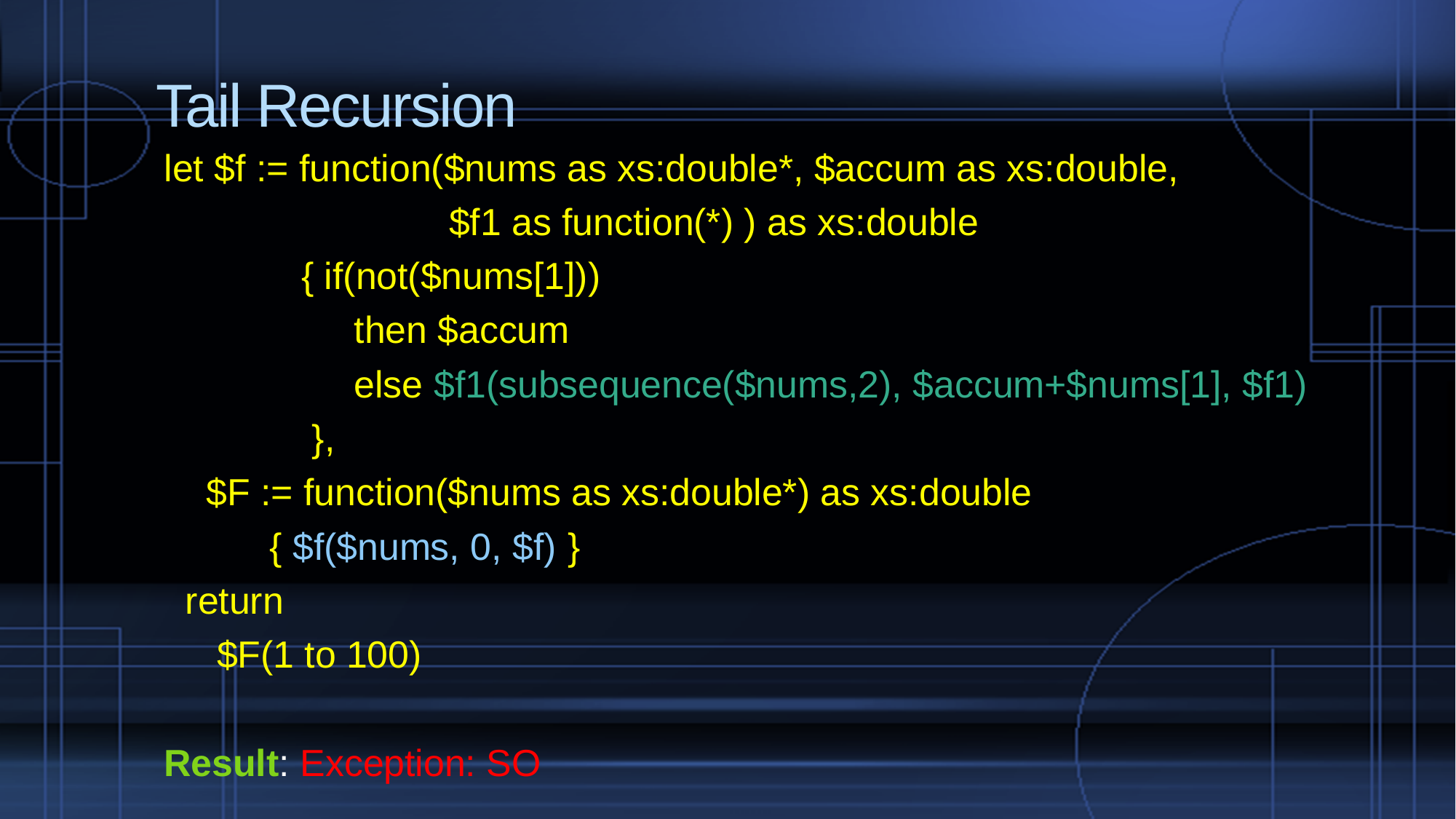

# Tail Recursion
let $f := function($nums as xs:double*, $accum as xs:double,
                           $f1 as function(*) ) as xs:double
             { if(not($nums[1]))
                  then $accum
                  else $f1(subsequence($nums,2), $accum+$nums[1], $f1)
              },
    $F := function($nums as xs:double*) as xs:double
          { $f($nums, 0, $f) }
  return
     $F(1 to 100)

Result: Exception: SO